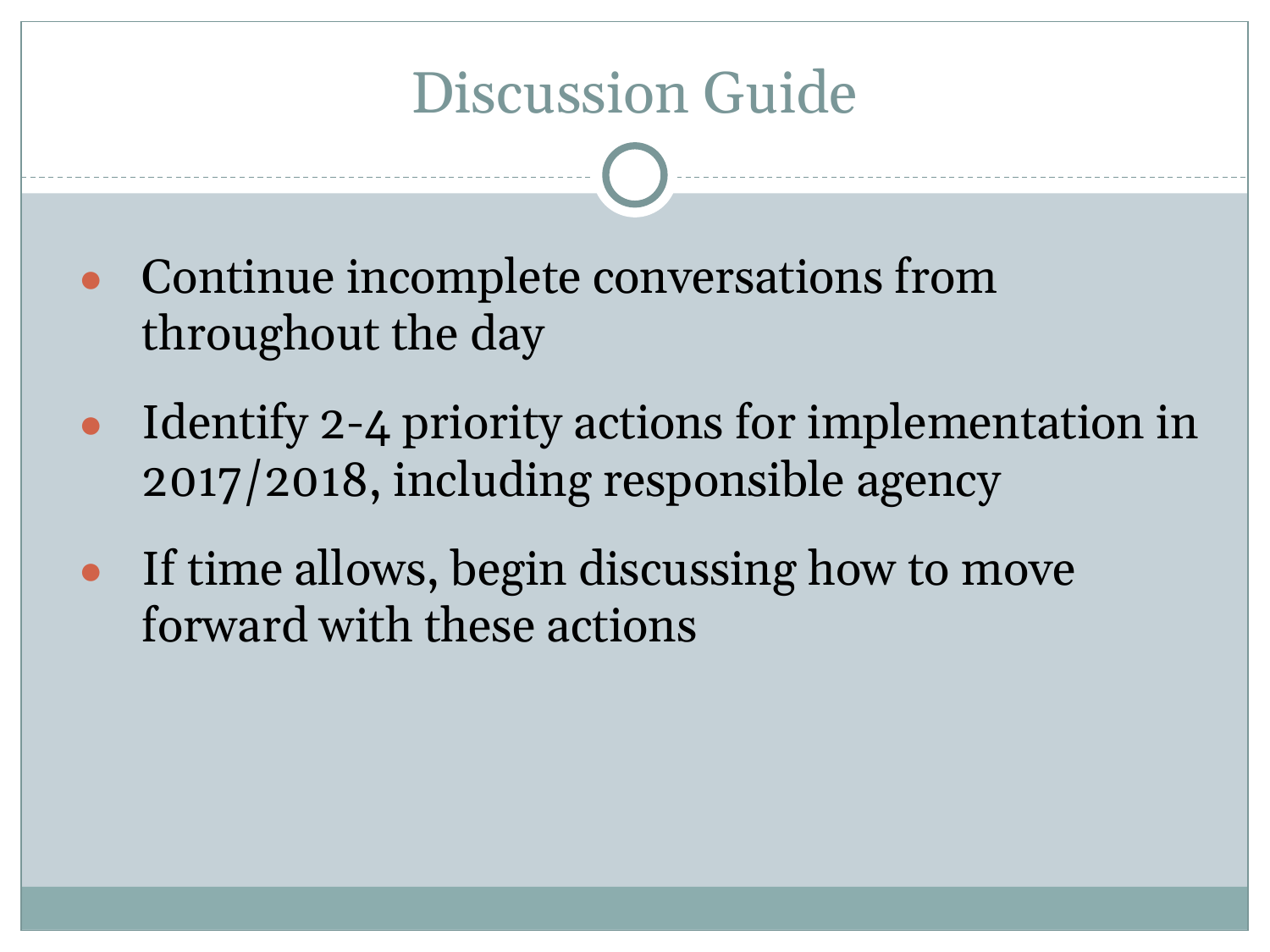

# Discussion Guide
Continue incomplete conversations from throughout the day
Identify 2-4 priority actions for implementation in 2017/2018, including responsible agency
If time allows, begin discussing how to move forward with these actions